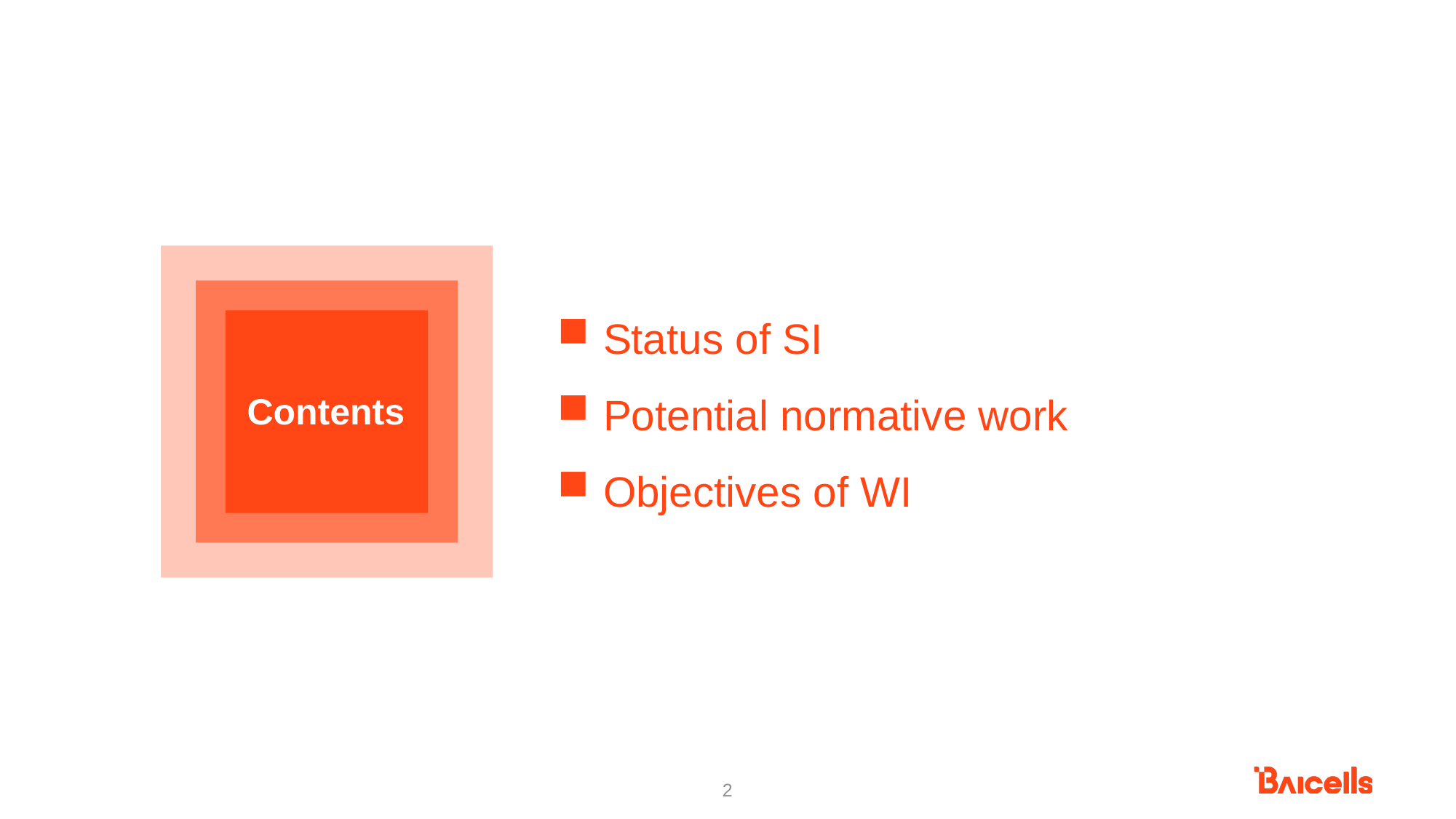

Status of SI
 Potential normative work
 Objectives of WI

Contents